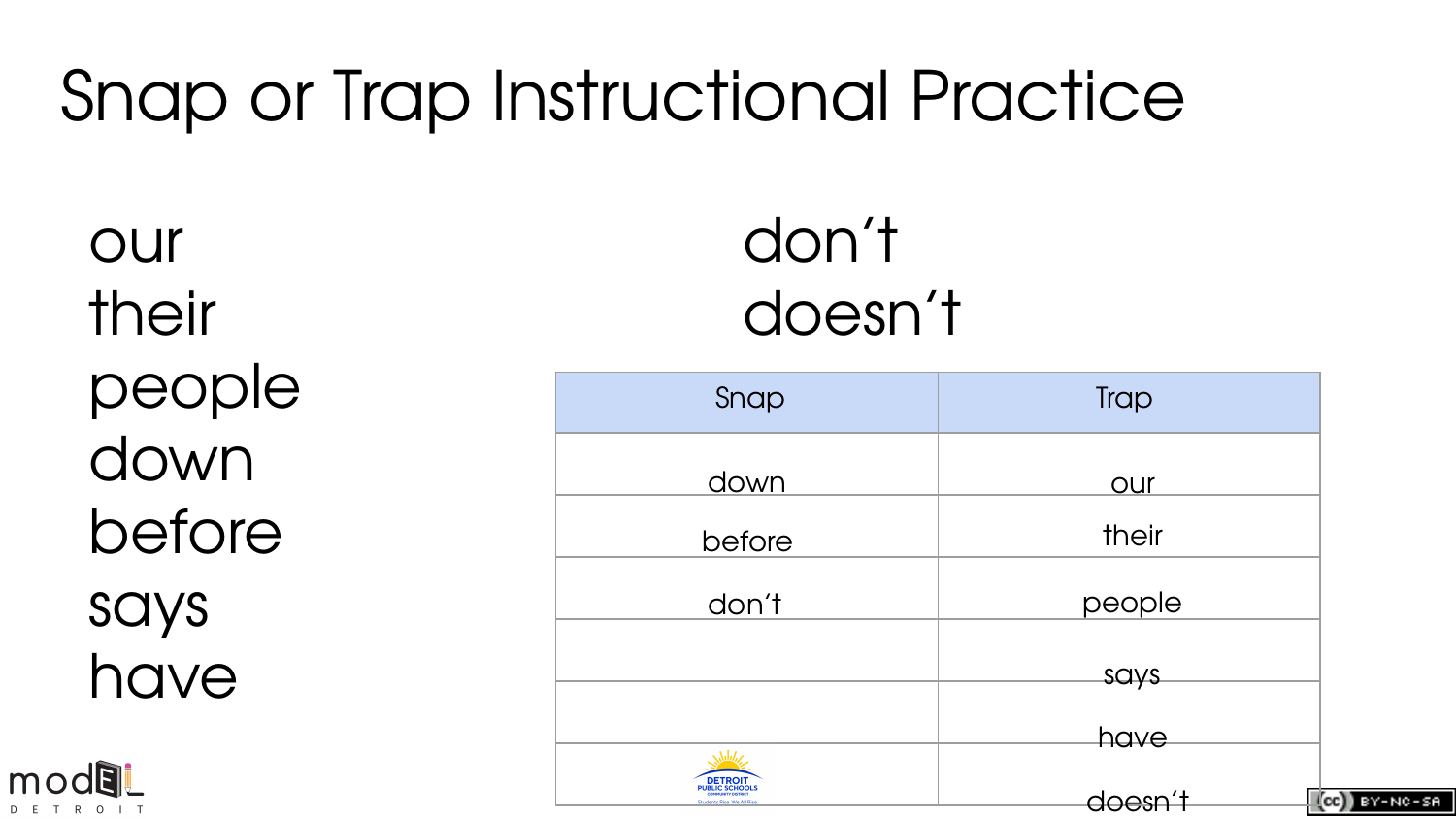

# Snap or Trap Instructional Practice
our
their
people
down
before
says
have
don’t
doesn’t
| Snap | Trap |
| --- | --- |
|  |  |
|  |  |
|  |  |
|  |  |
|  |  |
|  |  |
down
our
their
before
people
don’t
says
have
doesn’t